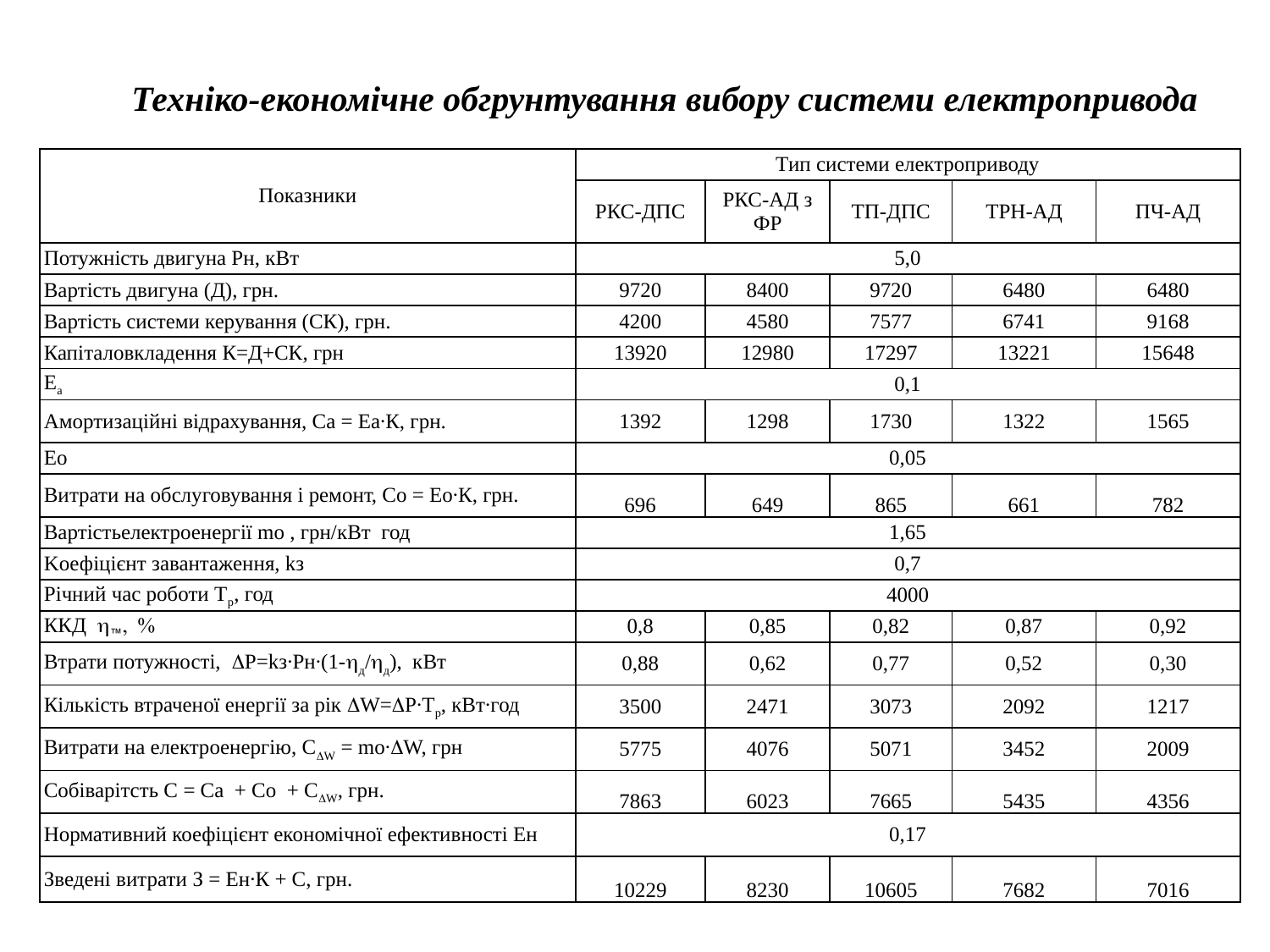

Техніко-економічне обгрунтування вибору системи електропривода
| Показники | Тип системи електроприводу |  |  |  |  |
| --- | --- | --- | --- | --- | --- |
|  | РКС-ДПС | РКС-АД з ФР | ТП-ДПС | ТРН-АД | ПЧ-АД |
| Потужність двигуна Рн, кВт | 5,0 |  |  |  |  |
| Вартість двигуна (Д), грн. | 9720 | 8400 | 9720 | 6480 | 6480 |
| Вартість системи керування (СК), грн. | 4200 | 4580 | 7577 | 6741 | 9168 |
| Капіталовкладення К=Д+СК, грн | 13920 | 12980 | 17297 | 13221 | 15648 |
| Еа | 0,1 |  |  |  |  |
| Амортизаційні відрахування, Са = Еа∙К, грн. | 1392 | 1298 | 1730 | 1322 | 1565 |
| Ео | 0,05 |  |  |  |  |
| Витрати на обслуговування і ремонт, Со = Ео∙К, грн. | 696 | 649 | 865 | 661 | 782 |
| Вартістьелектроенергії mo , грн/кВт год | 1,65 |  |  |  |  |
| Kоефіцієнт завантаження, kз | 0,7 |  |  |  |  |
| Річний час роботи Тр, год | 4000 |  |  |  |  |
| ККД η™, % | 0,8 | 0,85 | 0,82 | 0,87 | 0,92 |
| Втрати потужності, ΔР=kз∙Рн∙(1-ηд/ηд), кВт | 0,88 | 0,62 | 0,77 | 0,52 | 0,30 |
| Кількість втраченої енергії за рік ΔW=ΔР∙Тр, кВт∙год | 3500 | 2471 | 3073 | 2092 | 1217 |
| Витрати на електроенергію, СΔW = mo∙ΔW, грн | 5775 | 4076 | 5071 | 3452 | 2009 |
| Собіварітсть С = Са + Со + СΔW, грн. | 7863 | 6023 | 7665 | 5435 | 4356 |
| Нормативний коефіцієнт економічної ефективності Ен | 0,17 |  |  |  |  |
| Зведені витрати З = Ен∙К + С, грн. | 10229 | 8230 | 10605 | 7682 | 7016 |